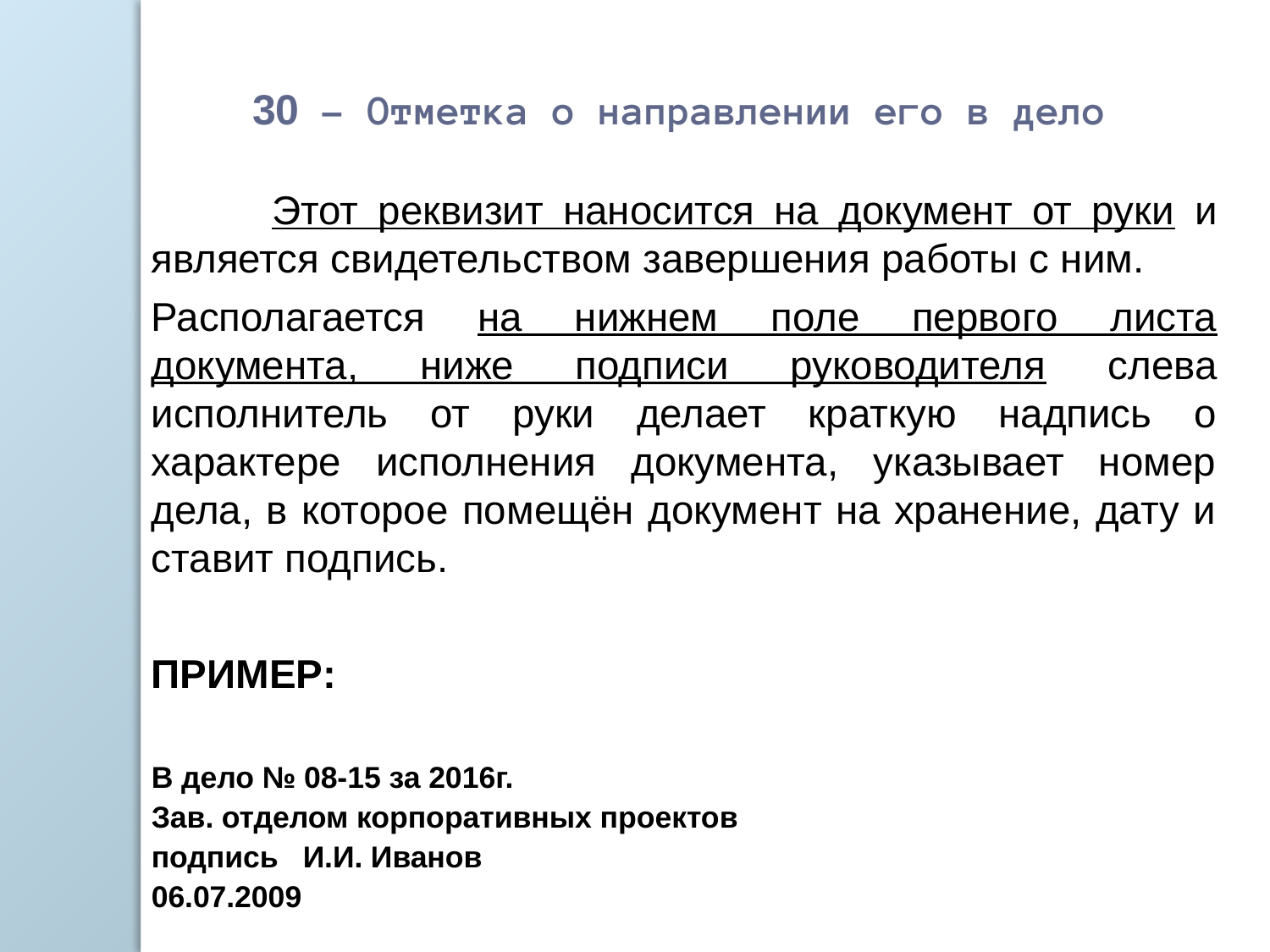

30 – Отметка о направлении его в дело
	Этот реквизит наносится на документ от руки и является свидетельством завершения работы с ним.
Располагается на нижнем поле первого листа документа, ниже подписи руководителя слева исполнитель от руки делает краткую надпись о характере исполнения документа, указывает номер дела, в которое помещён документ на хранение, дату и ставит подпись.

ПРИМЕР:

В дело № 08-15 за 2016г.
Зав. отделом корпоративных проектов
подпись   И.И. Иванов
06.07.2009